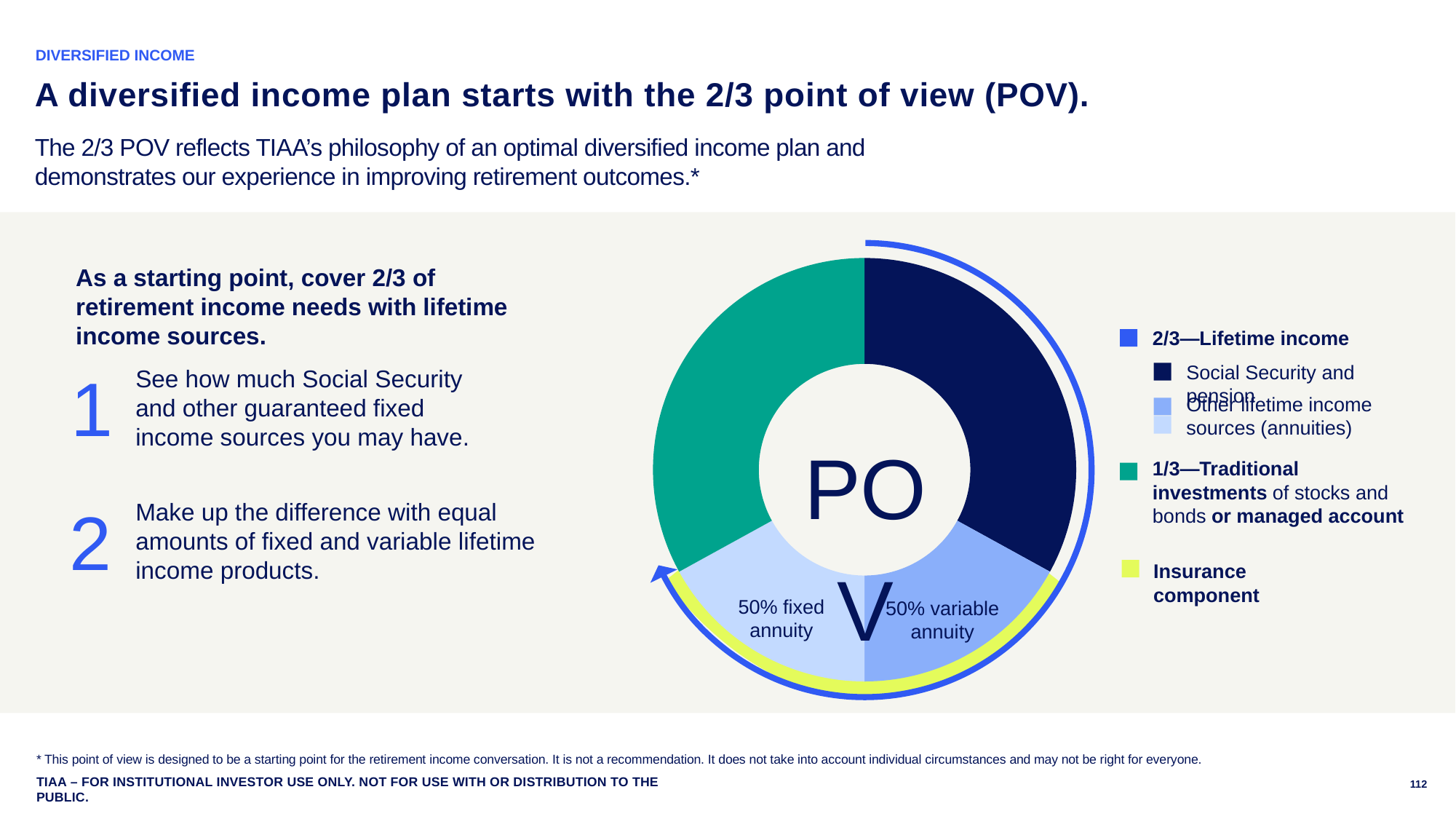

DIVERSIFIED INCOME
# A diversified income plan starts with the 2/3 point of view (POV).
The 2/3 POV reflects TIAA’s philosophy of an optimal diversified income plan and demonstrates our experience in improving retirement outcomes.*

### Chart

| Category | Column1 |
|---|---|
| Managed Account | 0.33 |
| Variable | 0.17 |
| Fixed | 0.17 |
| Social Security | 0.33 |
POV

50% fixed annuity
50% variable annuity

As a starting point, cover 2/3 of retirement income needs with lifetime income sources.

1
See how much Social Security and other guaranteed fixed income sources you may have.
2
Make up the difference with equal amounts of fixed and variable lifetime income products.

2/3—Lifetime income

Social Security and pension

Other lifetime income sources (annuities)

1/3—Traditional investments of stocks and bonds or managed account

Insurance component

* This point of view is designed to be a starting point for the retirement income conversation. It is not a recommendation. It does not take into account individual circumstances and may not be right for everyone.
TIAA – FOR Institutional INVESTOR USE ONLY. NOT FOR USE WITH OR DISTRIBUTION TO THE PUBLIC.
112